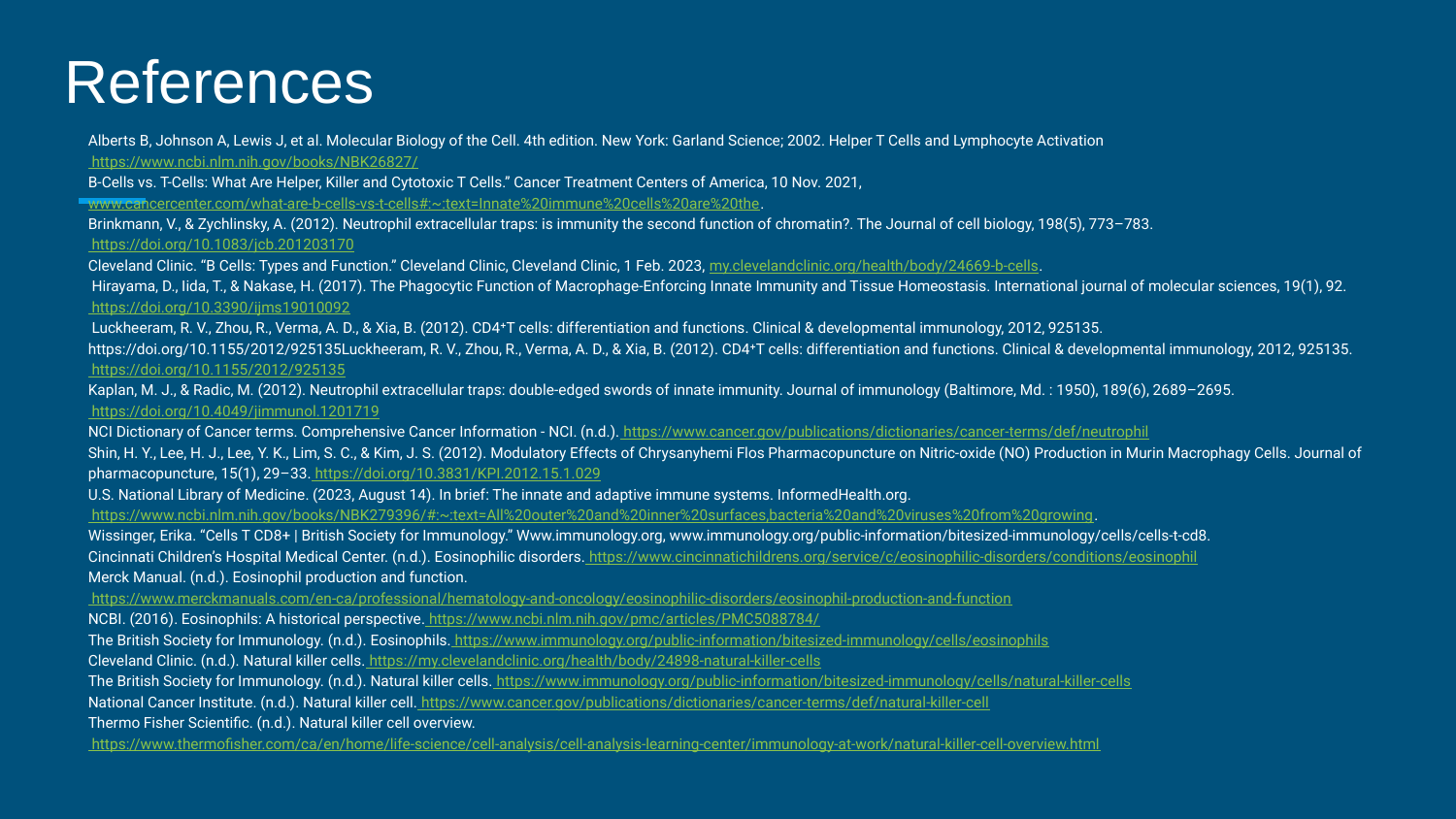

# References
Alberts B, Johnson A, Lewis J, et al. Molecular Biology of the Cell. 4th edition. New York: Garland Science; 2002. Helper T Cells and Lymphocyte Activation https://www.ncbi.nlm.nih.gov/books/NBK26827/
B-Cells vs. T-Cells: What Are Helper, Killer and Cytotoxic T Cells.” Cancer Treatment Centers of America, 10 Nov. 2021, www.cancercenter.com/what-are-b-cells-vs-t-cells#:~:text=Innate%20immune%20cells%20are%20the.
Brinkmann, V., & Zychlinsky, A. (2012). Neutrophil extracellular traps: is immunity the second function of chromatin?. The Journal of cell biology, 198(5), 773–783. https://doi.org/10.1083/jcb.201203170
Cleveland Clinic. “B Cells: Types and Function.” Cleveland Clinic, Cleveland Clinic, 1 Feb. 2023, my.clevelandclinic.org/health/body/24669-b-cells.
 Hirayama, D., Iida, T., & Nakase, H. (2017). The Phagocytic Function of Macrophage-Enforcing Innate Immunity and Tissue Homeostasis. International journal of molecular sciences, 19(1), 92. https://doi.org/10.3390/ijms19010092
 Luckheeram, R. V., Zhou, R., Verma, A. D., & Xia, B. (2012). CD4⁺T cells: differentiation and functions. Clinical & developmental immunology, 2012, 925135. https://doi.org/10.1155/2012/925135Luckheeram, R. V., Zhou, R., Verma, A. D., & Xia, B. (2012). CD4⁺T cells: differentiation and functions. Clinical & developmental immunology, 2012, 925135. https://doi.org/10.1155/2012/925135
Kaplan, M. J., & Radic, M. (2012). Neutrophil extracellular traps: double-edged swords of innate immunity. Journal of immunology (Baltimore, Md. : 1950), 189(6), 2689–2695. https://doi.org/10.4049/jimmunol.1201719
NCI Dictionary of Cancer terms. Comprehensive Cancer Information - NCI. (n.d.). https://www.cancer.gov/publications/dictionaries/cancer-terms/def/neutrophil
Shin, H. Y., Lee, H. J., Lee, Y. K., Lim, S. C., & Kim, J. S. (2012). Modulatory Effects of Chrysanyhemi Flos Pharmacopuncture on Nitric-oxide (NO) Production in Murin Macrophagy Cells. Journal of pharmacopuncture, 15(1), 29–33. https://doi.org/10.3831/KPI.2012.15.1.029
U.S. National Library of Medicine. (2023, August 14). In brief: The innate and adaptive immune systems. InformedHealth.org. https://www.ncbi.nlm.nih.gov/books/NBK279396/#:~:text=All%20outer%20and%20inner%20surfaces,bacteria%20and%20viruses%20from%20growing.
Wissinger, Erika. “Cells T CD8+ | British Society for Immunology.” Www.immunology.org, www.immunology.org/public-information/bitesized-immunology/cells/cells-t-cd8.
Cincinnati Children’s Hospital Medical Center. (n.d.). Eosinophilic disorders. https://www.cincinnatichildrens.org/service/c/eosinophilic-disorders/conditions/eosinophil
Merck Manual. (n.d.). Eosinophil production and function. https://www.merckmanuals.com/en-ca/professional/hematology-and-oncology/eosinophilic-disorders/eosinophil-production-and-function
NCBI. (2016). Eosinophils: A historical perspective. https://www.ncbi.nlm.nih.gov/pmc/articles/PMC5088784/
The British Society for Immunology. (n.d.). Eosinophils. https://www.immunology.org/public-information/bitesized-immunology/cells/eosinophils
Cleveland Clinic. (n.d.). Natural killer cells. https://my.clevelandclinic.org/health/body/24898-natural-killer-cells
The British Society for Immunology. (n.d.). Natural killer cells. https://www.immunology.org/public-information/bitesized-immunology/cells/natural-killer-cells
National Cancer Institute. (n.d.). Natural killer cell. https://www.cancer.gov/publications/dictionaries/cancer-terms/def/natural-killer-cell
Thermo Fisher Scientific. (n.d.). Natural killer cell overview. https://www.thermofisher.com/ca/en/home/life-science/cell-analysis/cell-analysis-learning-center/immunology-at-work/natural-killer-cell-overview.html